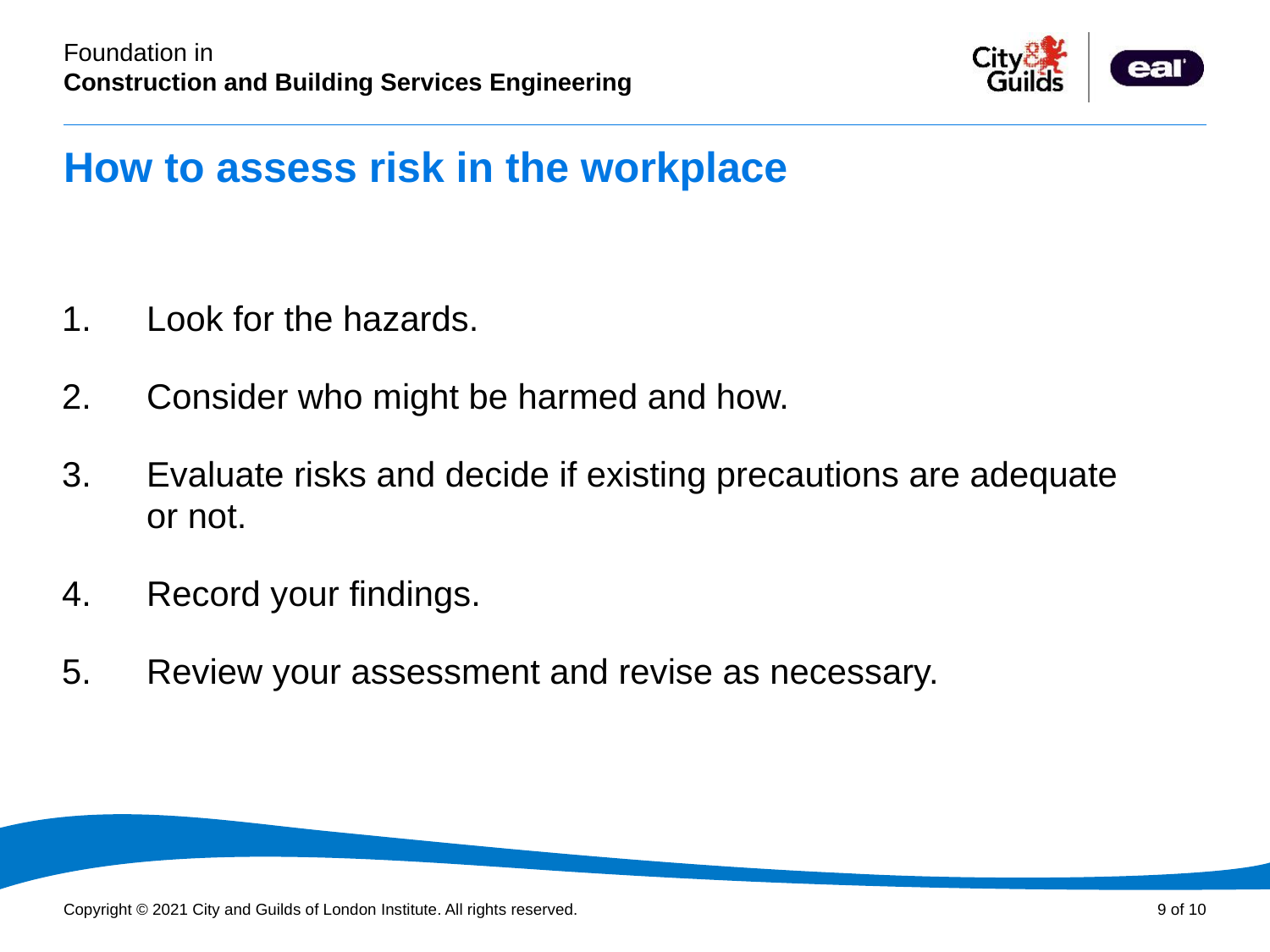

# How to assess risk in the workplace
Look for the hazards.
Consider who might be harmed and how.
Evaluate risks and decide if existing precautions are adequate or not.
Record your findings.
Review your assessment and revise as necessary.